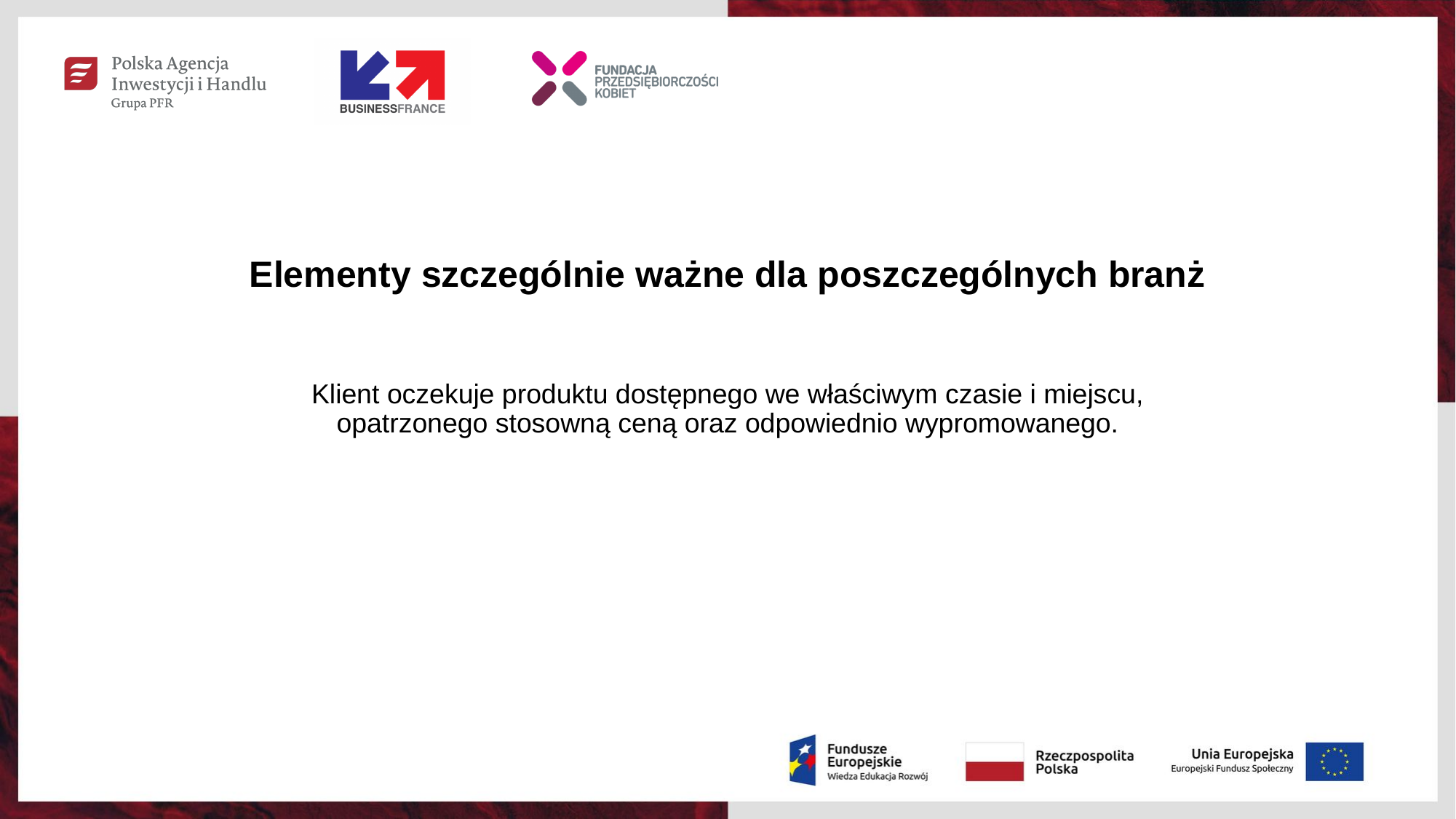

# Elementy szczególnie ważne dla poszczególnych branż
Klient oczekuje produktu dostępnego we właściwym czasie i miejscu, opatrzonego stosowną ceną oraz odpowiednio wypromowanego.